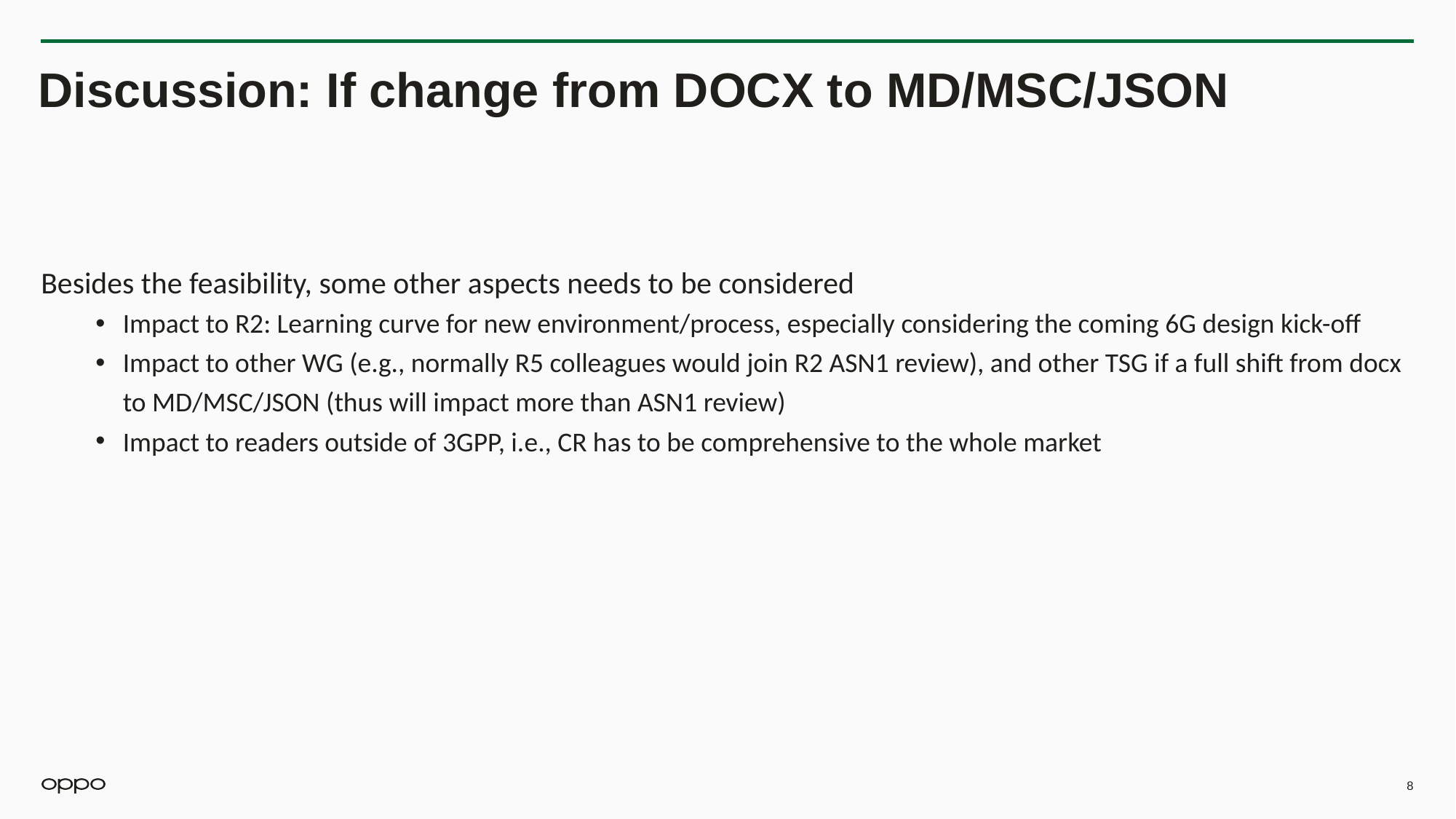

# Discussion: If change from DOCX to MD/MSC/JSON
Besides the feasibility, some other aspects needs to be considered
Impact to R2: Learning curve for new environment/process, especially considering the coming 6G design kick-off
Impact to other WG (e.g., normally R5 colleagues would join R2 ASN1 review), and other TSG if a full shift from docx to MD/MSC/JSON (thus will impact more than ASN1 review)
Impact to readers outside of 3GPP, i.e., CR has to be comprehensive to the whole market

8